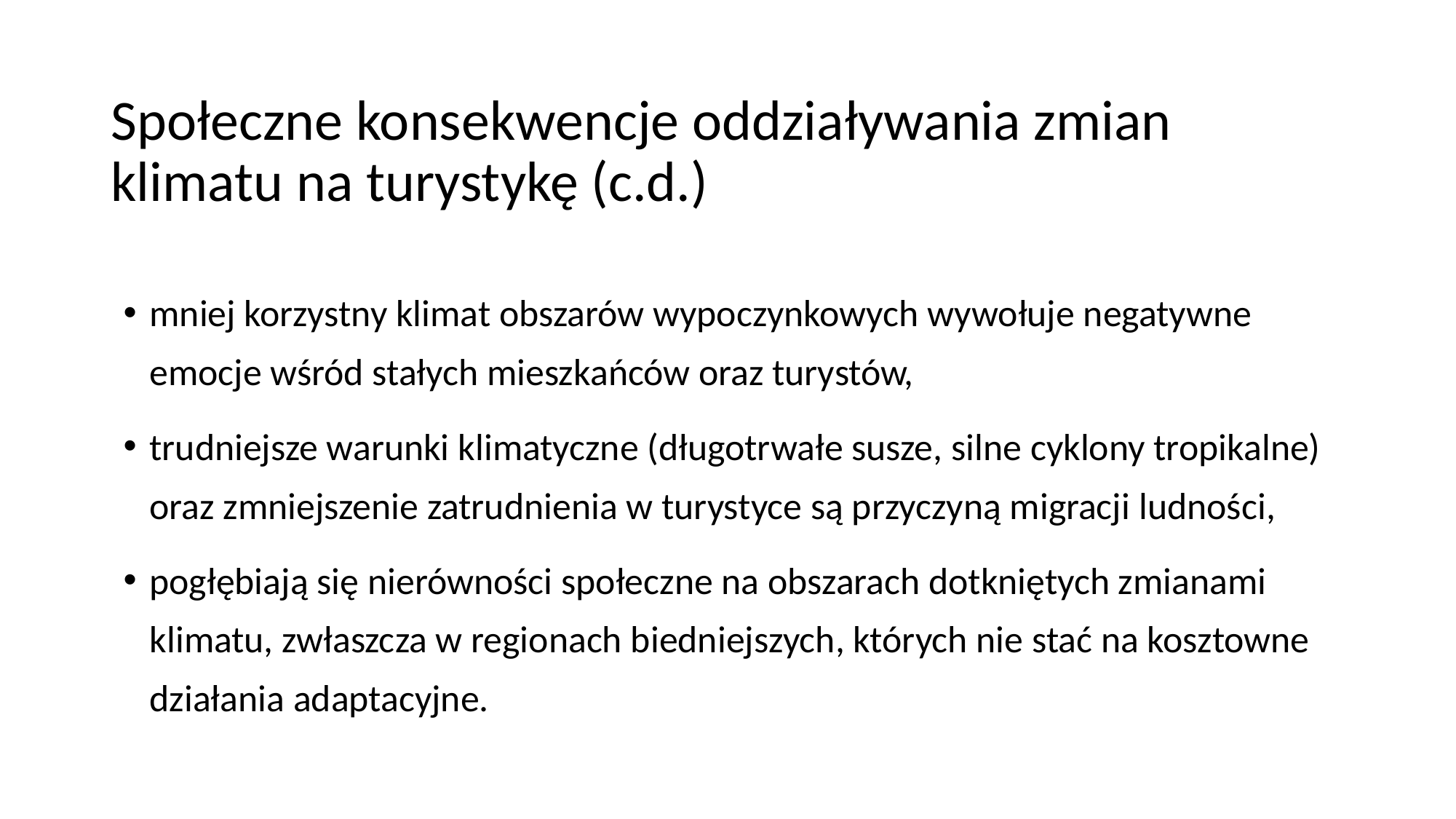

# Społeczne konsekwencje oddziaływania zmian klimatu na turystykę (c.d.)
mniej korzystny klimat obszarów wypoczynkowych wywołuje negatywne emocje wśród stałych mieszkańców oraz turystów,
trudniejsze warunki klimatyczne (długotrwałe susze, silne cyklony tropikalne) oraz zmniejszenie zatrudnienia w turystyce są przyczyną migracji ludności,
pogłębiają się nierówności społeczne na obszarach dotkniętych zmianami klimatu, zwłaszcza w regionach biedniejszych, których nie stać na kosztowne działania adaptacyjne.